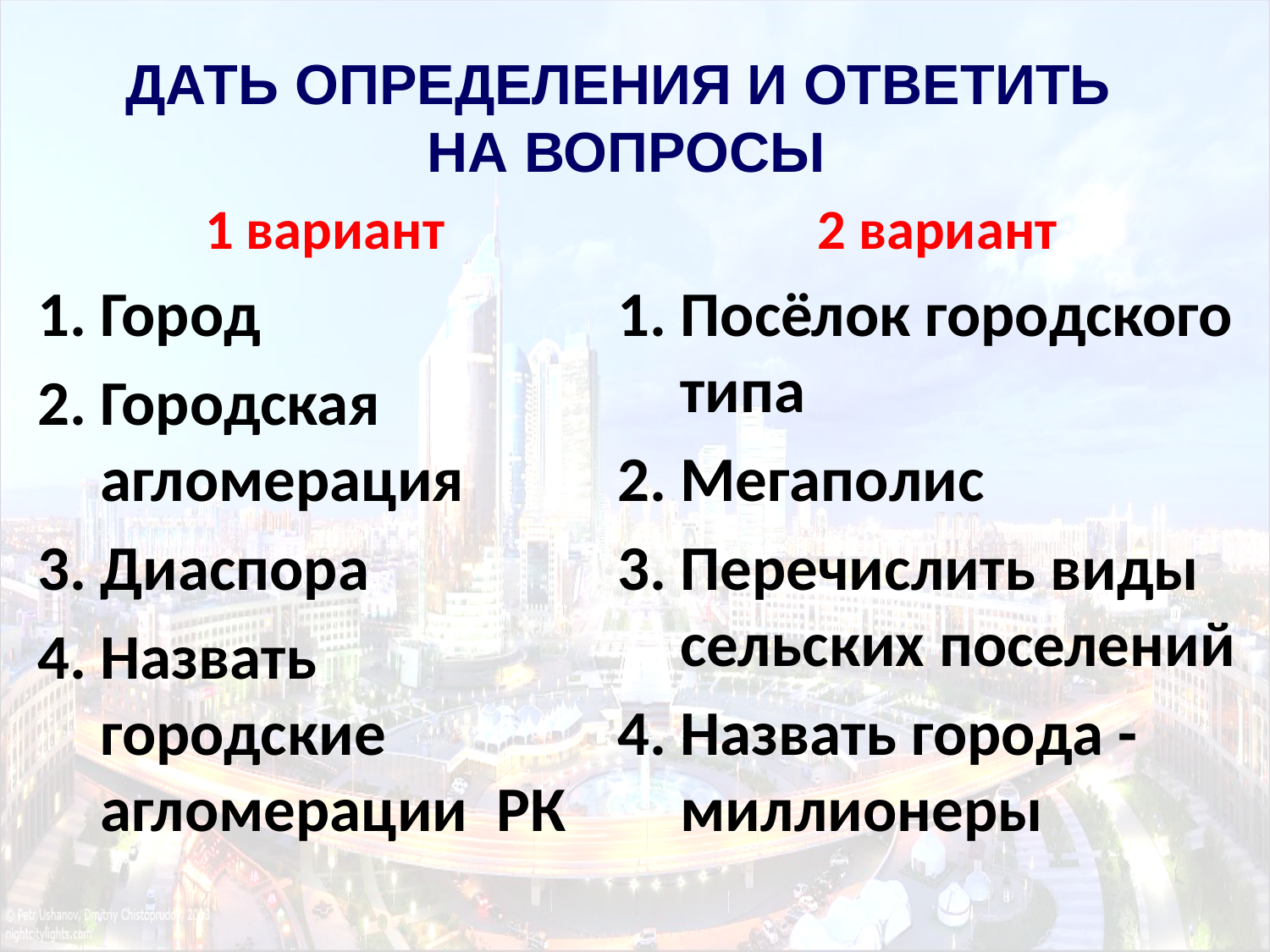

# ДАТЬ ОПРЕДЕЛЕНИЯ И ОТВЕТИТЬ НА ВОПРОСЫ
1 вариант
Город
Городская агломерация
Диаспора
Назвать городские агломерации  РК

2 вариант
Посёлок городского типа
Мегаполис
Перечислить виды сельских поселений
Назвать города - миллионеры